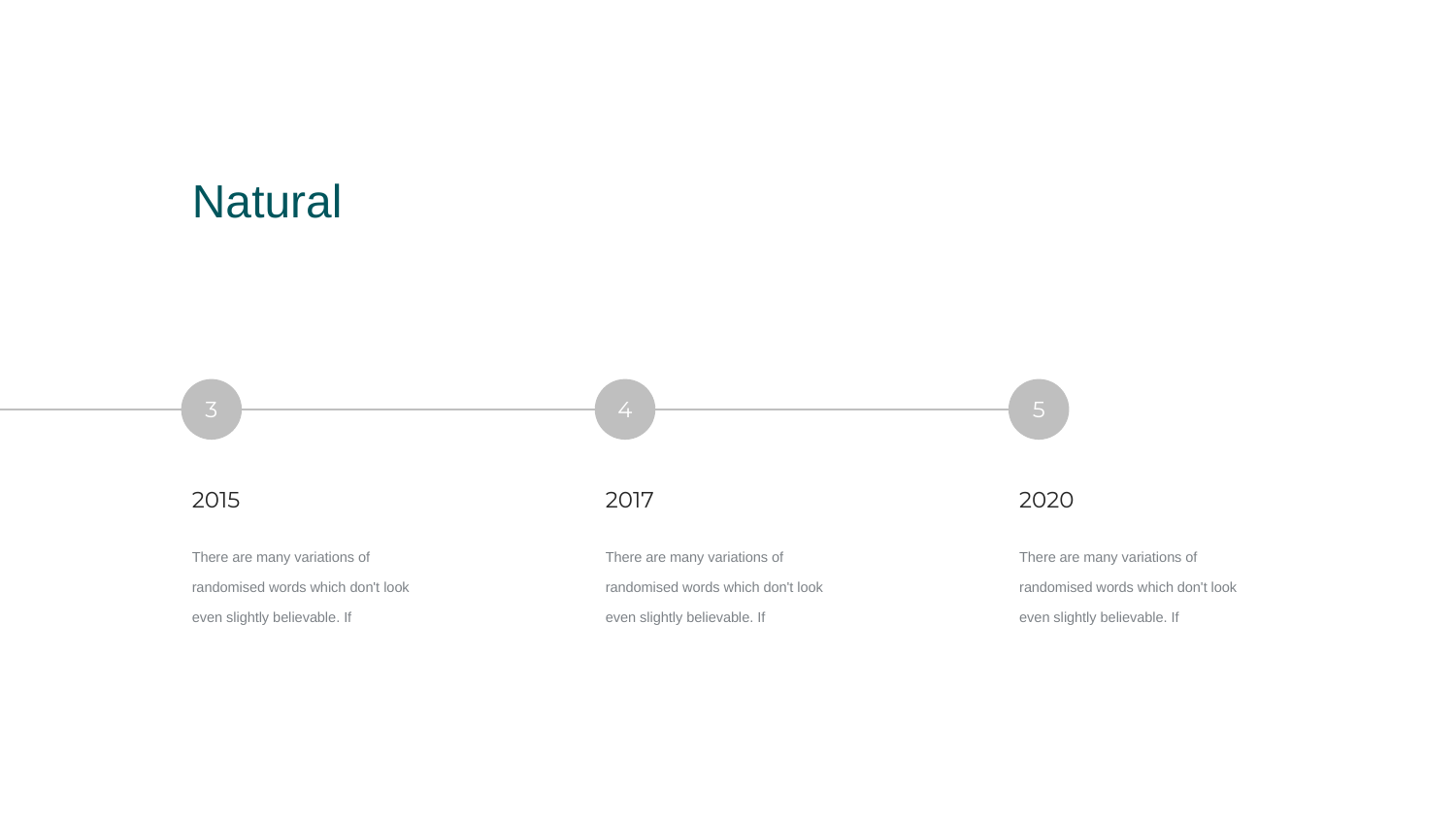

Natural

3
2015
There are many variations of randomised words which don't look even slightly believable. If

4
2017
There are many variations of randomised words which don't look even slightly believable. If

5
2020
There are many variations of randomised words which don't look even slightly believable. If